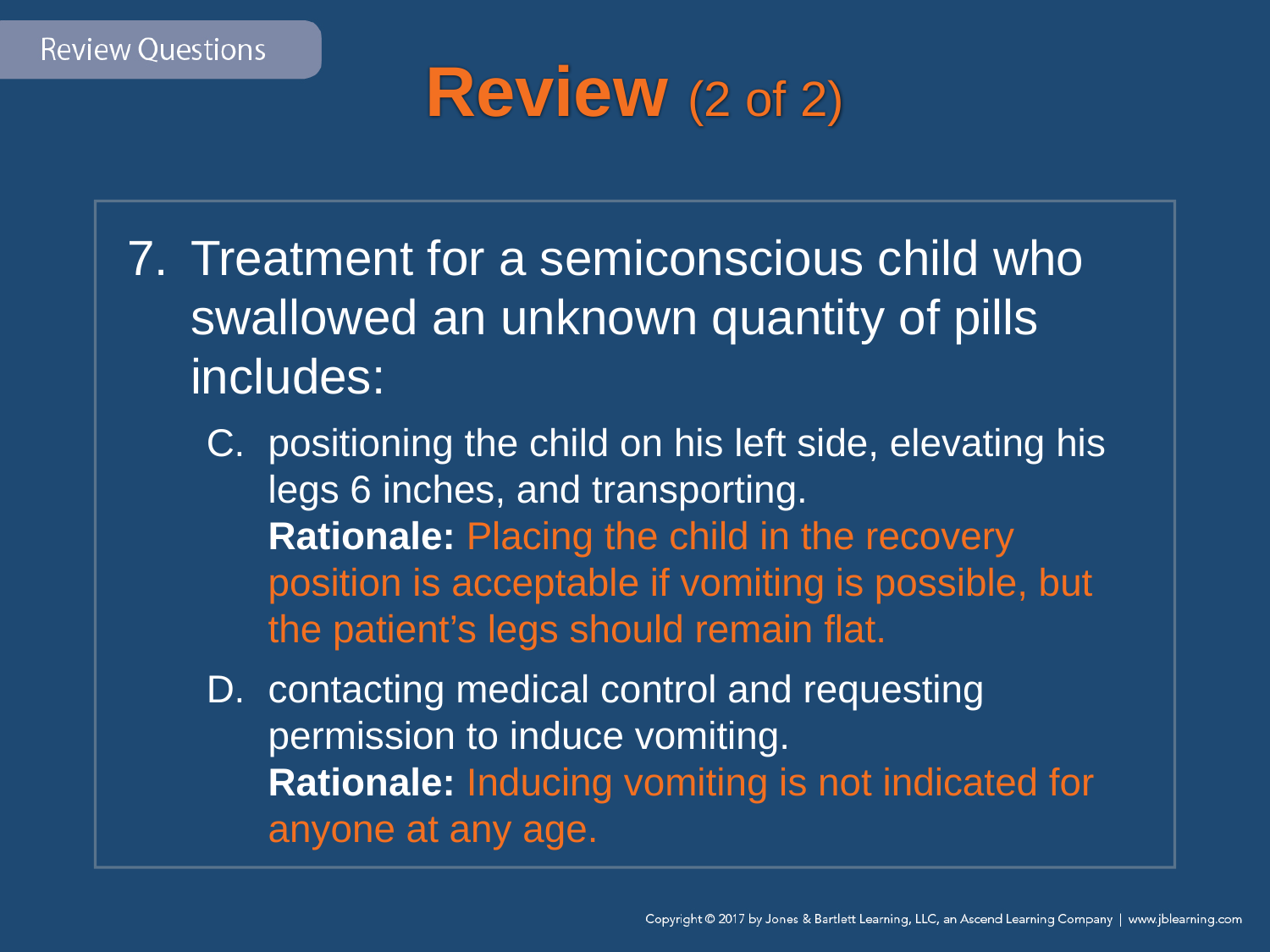

# Review (2 of 2)
Treatment for a semiconscious child who swallowed an unknown quantity of pills includes:
positioning the child on his left side, elevating his legs 6 inches, and transporting.
Rationale: Placing the child in the recovery position is acceptable if vomiting is possible, but the patient’s legs should remain flat.
contacting medical control and requesting permission to induce vomiting.
Rationale: Inducing vomiting is not indicated for anyone at any age.